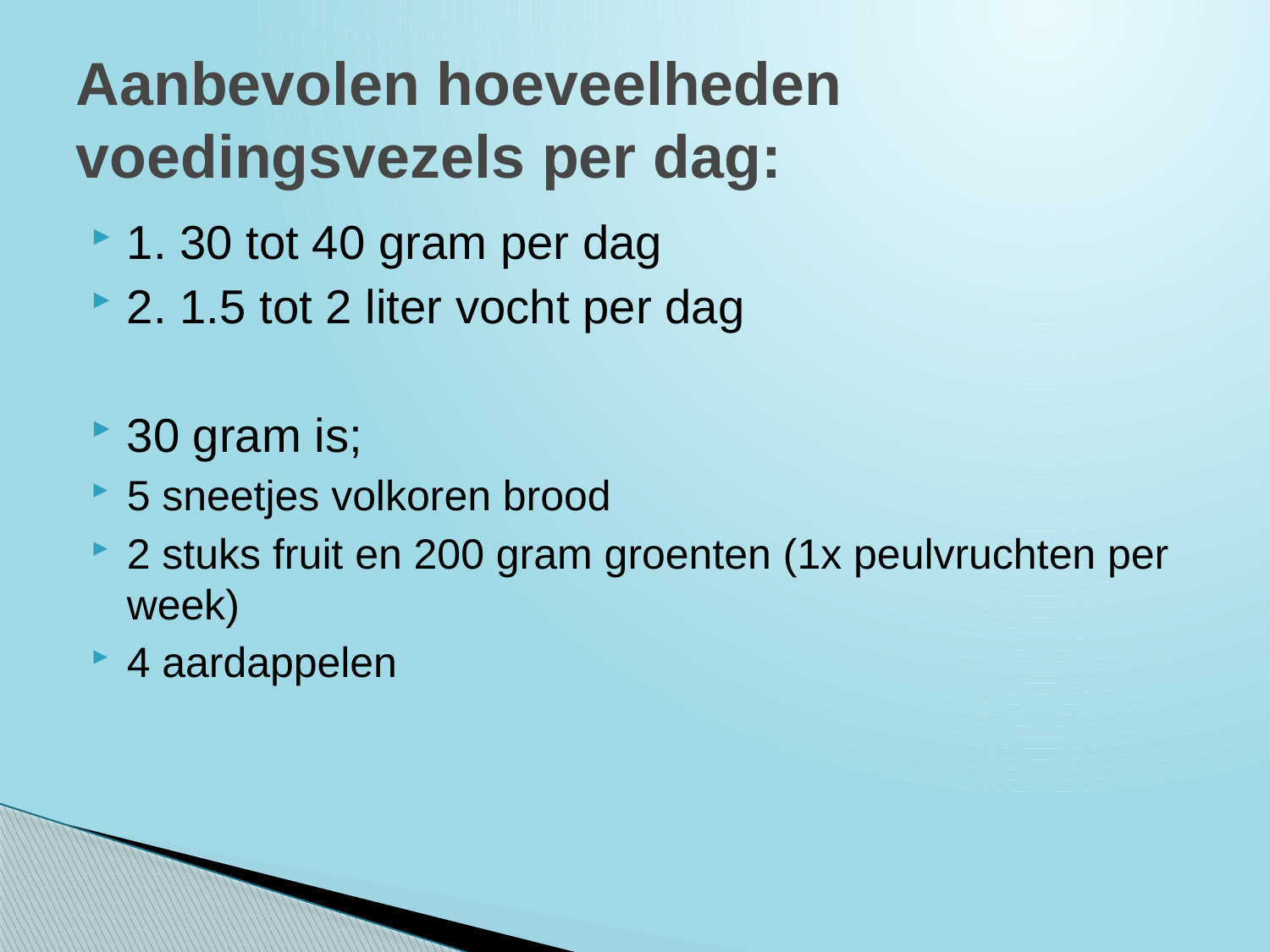

# Aanbevolen hoeveelheden voedingsvezels per dag:
1. 30 tot 40 gram per dag
2. 1.5 tot 2 liter vocht per dag

30 gram is;
5 sneetjes volkoren brood
2 stuks fruit en 200 gram groenten (1x peulvruchten per week)
4 aardappelen